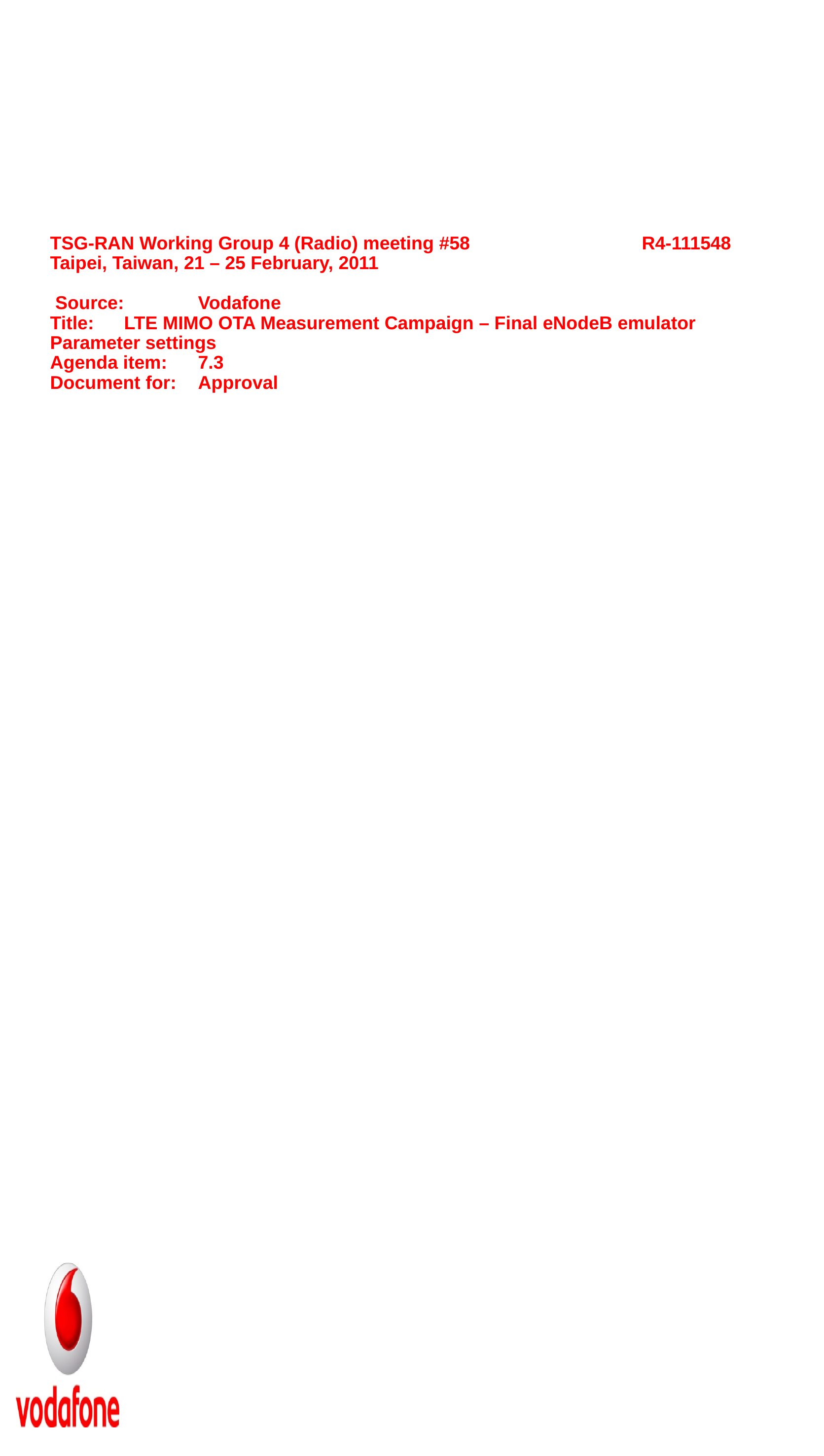

# TSG-RAN Working Group 4 (Radio) meeting #58 	 		R4-111548 Taipei, Taiwan, 21 – 25 February, 2011 Source:	Vodafone Title:	LTE MIMO OTA Measurement Campaign – Final eNodeB emulator Parameter settings Agenda item:	7.3 Document for:	Approval